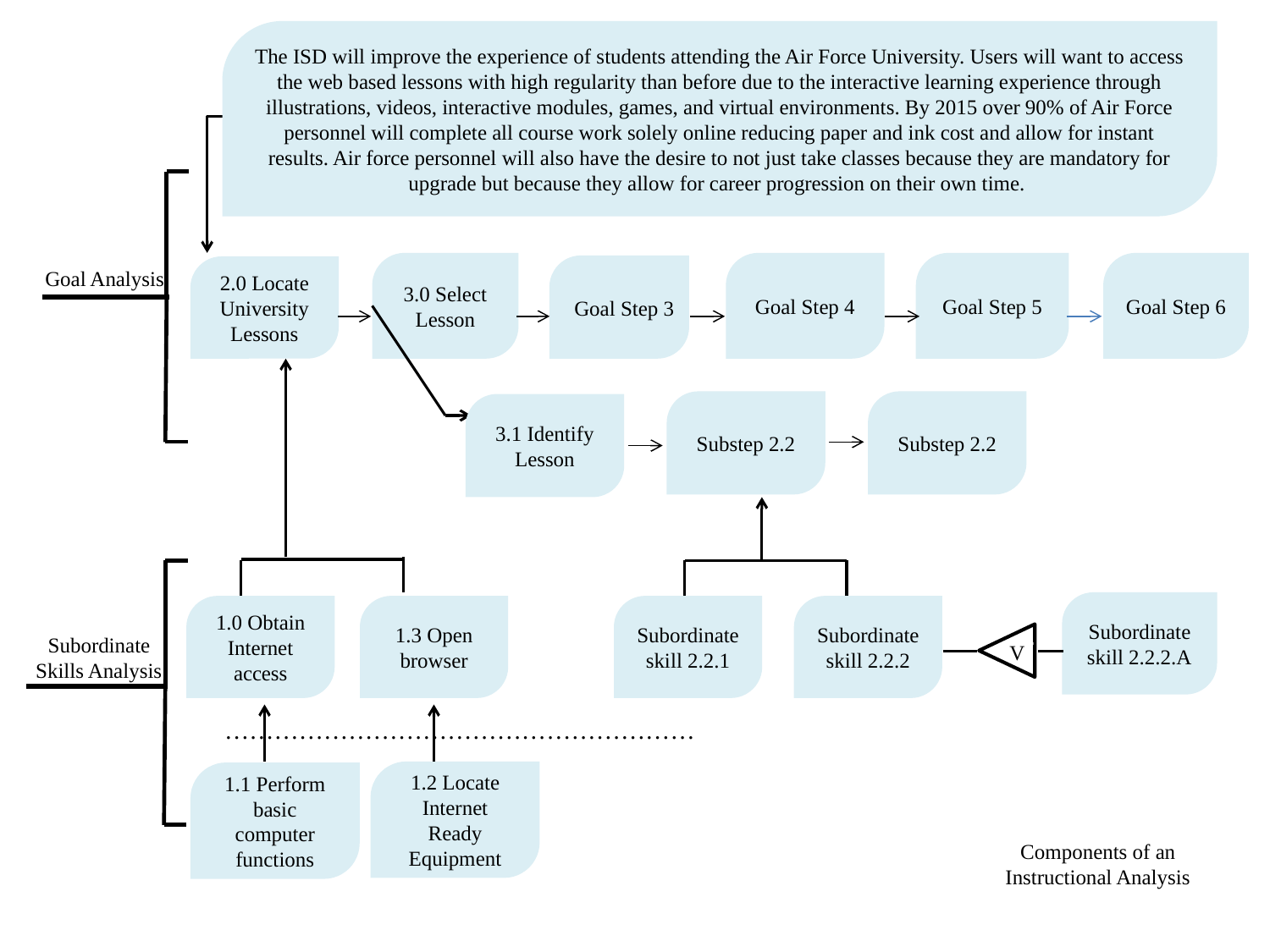

The ISD will improve the experience of students attending the Air Force University. Users will want to access the web based lessons with high regularity than before due to the interactive learning experience through illustrations, videos, interactive modules, games, and virtual environments. By 2015 over 90% of Air Force personnel will complete all course work solely online reducing paper and ink cost and allow for instant results. Air force personnel will also have the desire to not just take classes because they are mandatory for upgrade but because they allow for career progression on their own time.
3.0 Select Lesson
Goal Step 6
Goal Step 4
Goal Step 5

2.0 Locate University Lessons
Goal Analysis
Goal Step 3
Substep 2.2
Substep 2.2
3.1 Identify Lesson
Subordinate skill 2.2.2.A
1.3 Open browser
Subordinate skill 2.2.1
Subordinate skill 2.2.2
1.0 Obtain Internet access
v
Subordinate
Skills Analysis
V
…………………………………………………
1.2 Locate Internet Ready Equipment
1.1 Perform basic computer functions
Components of an Instructional Analysis